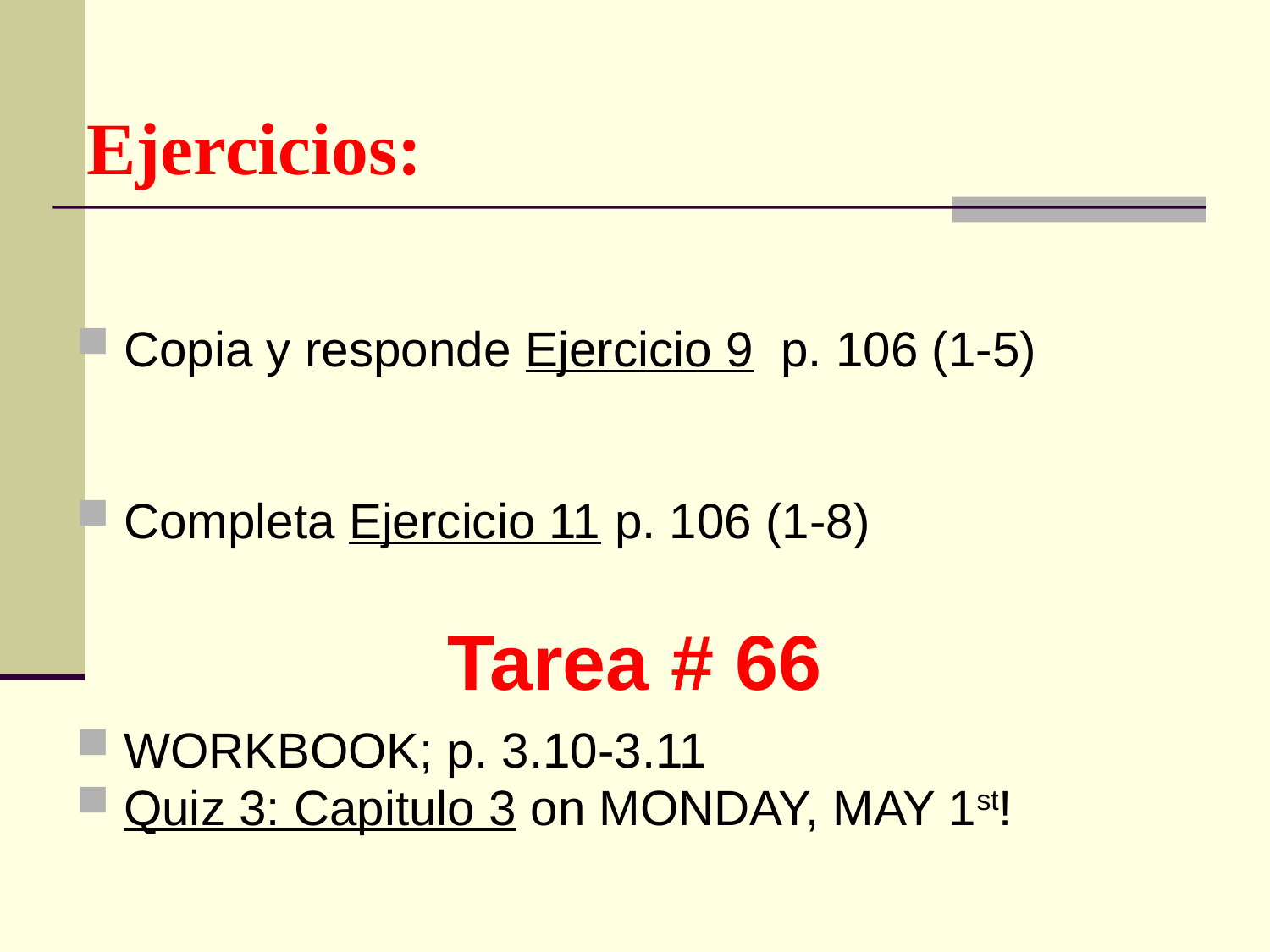

# Ejercicios:

Copia y responde Ejercicio 9  p. 106 (1-5)

Completa Ejercicio 11 p. 106 (1-8)

WORKBOOK; p. 3.10-3.11
Quiz 3: Capitulo 3 on MONDAY, MAY 1st!

Tarea # 66